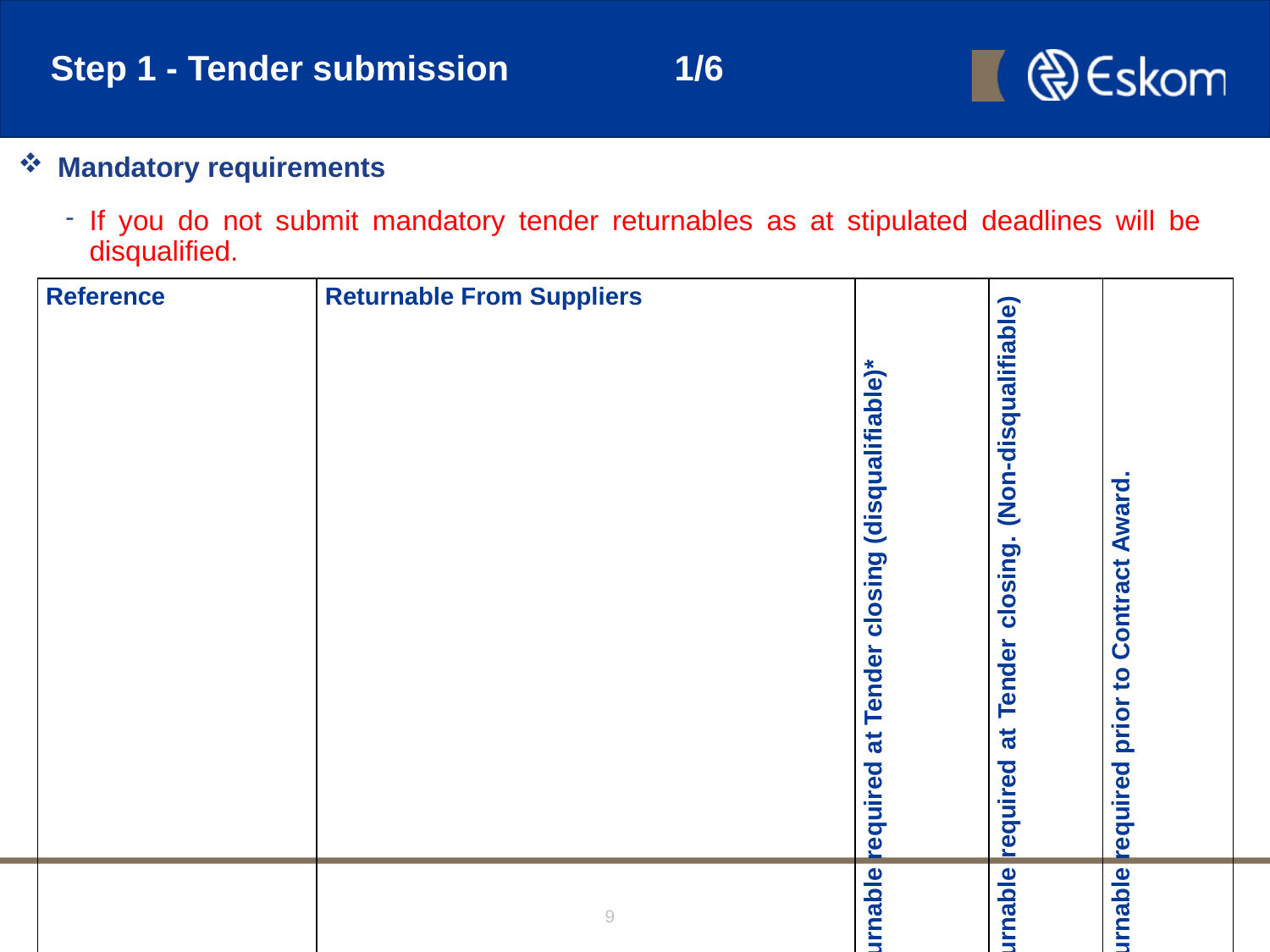

# Step 1 - Tender submission                 1/6
Mandatory requirements

If you do not submit mandatory tender returnables as at stipulated deadlines will be disqualified.

| Reference | Returnable From Suppliers | Returnable required at Tender closing (disqualifiable)\* | Returnable required at Tender closing. (Non-disqualifiable) \*\* | Returnable required prior to Contract Award. |
| --- | --- | --- | --- | --- |
| Basic Compliance | Electronic copy of the tender in a PDF format. The price list needs to be submitted in PDF and a copy in excel format (The upload size per document is 500 megabytes and total submission is restricted to 4 gigabytes) | √ |  |  |
| Annexure A | Authorisation Form |  | √ |  |
| Annexure B | Acknowledgement Form |  | √ |  |
| Annexure C | Tenderers Particulars |  | √ |  |
| Annexure D | Integrity Pact Declaration form | √ |  |  |
9